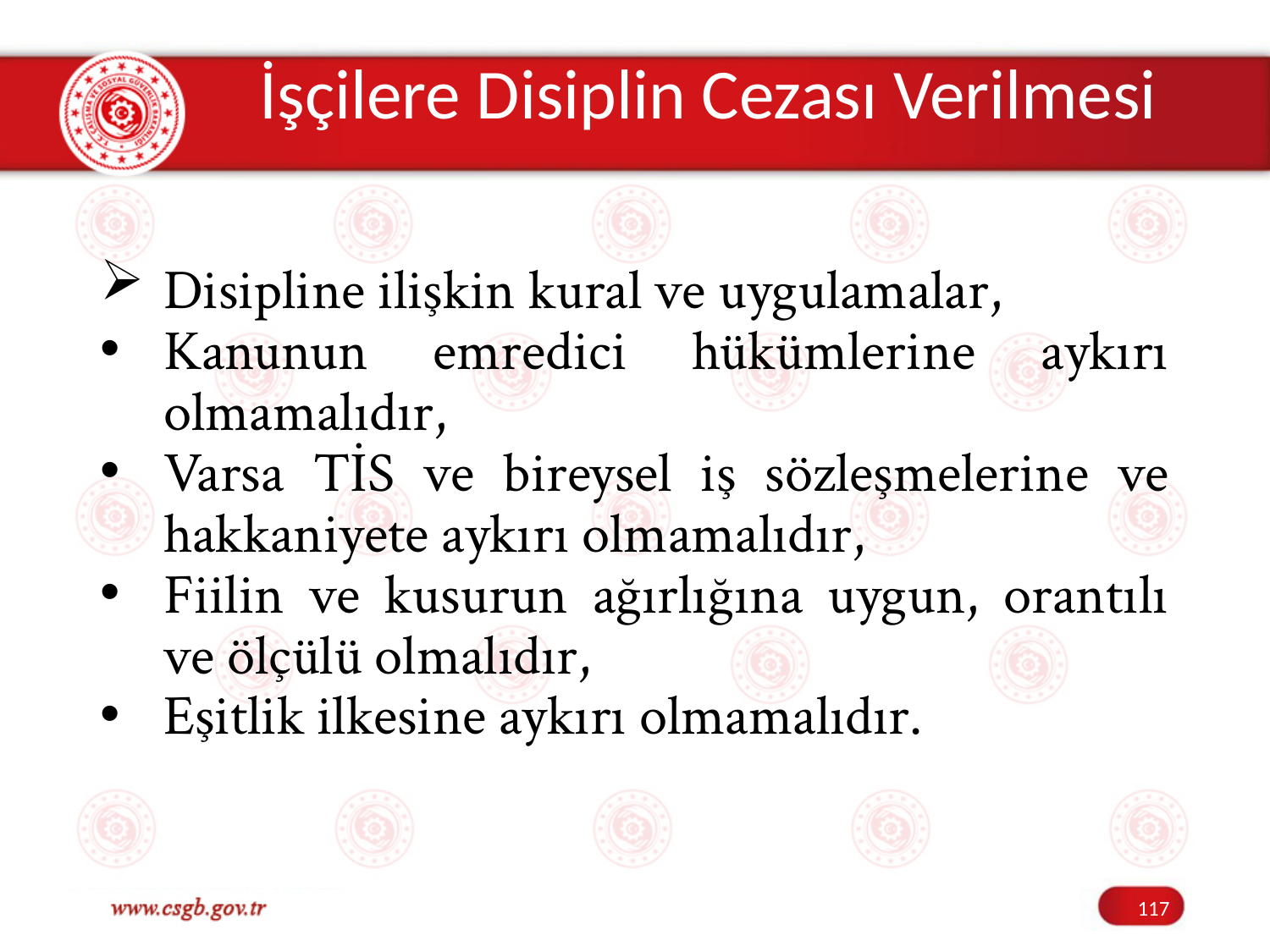

# İşçilere Disiplin Cezası Verilmesi
Disipline ilişkin kural ve uygulamalar,
Kanunun emredici hükümlerine aykırı olmamalıdır,
Varsa TİS ve bireysel iş sözleşmelerine ve hakkaniyete aykırı olmamalıdır,
Fiilin ve kusurun ağırlığına uygun, orantılı ve ölçülü olmalıdır,
Eşitlik ilkesine aykırı olmamalıdır.

117